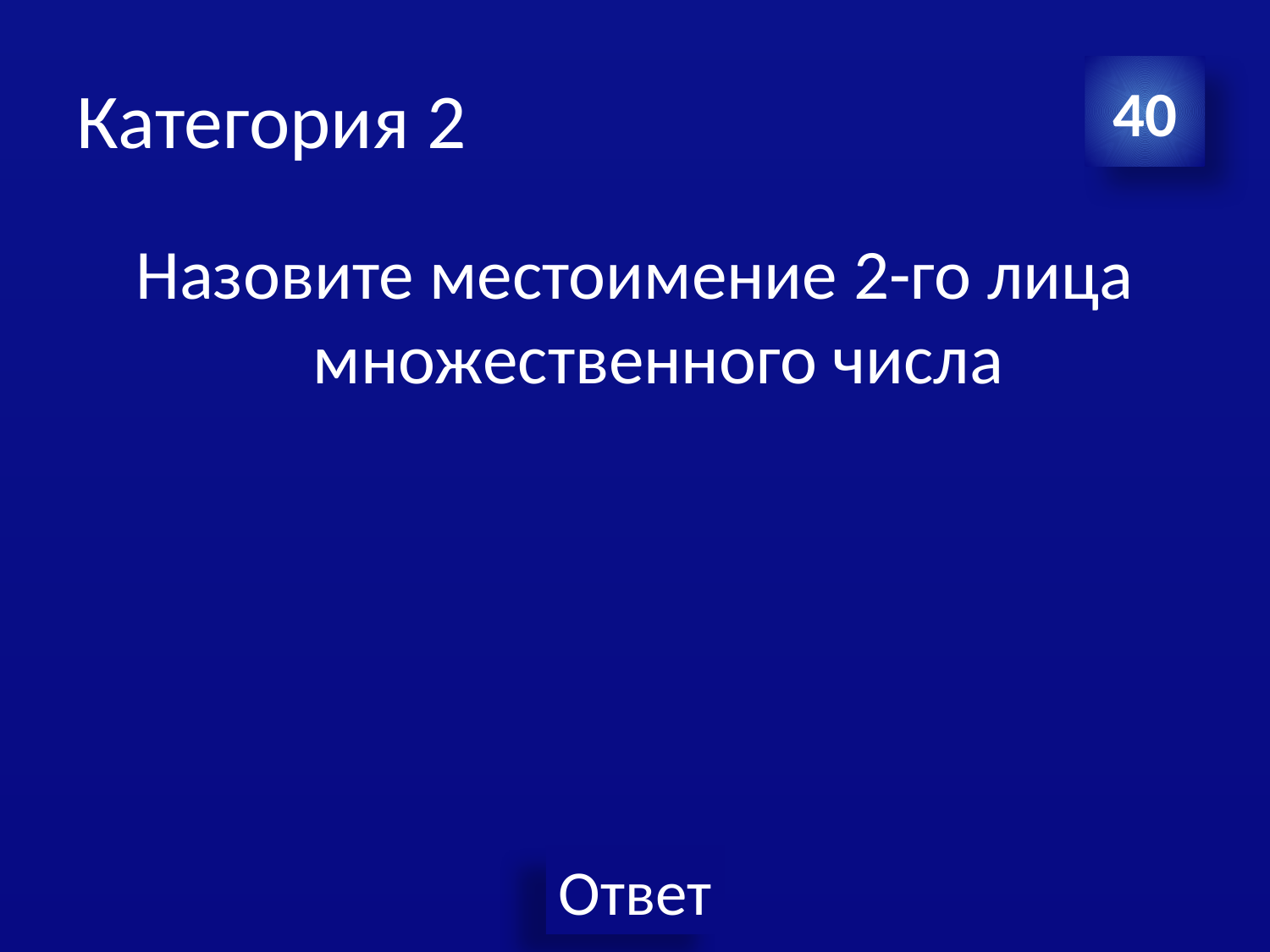

# Категория 2
40
Назовите местоимение 2-го лица множественного числа